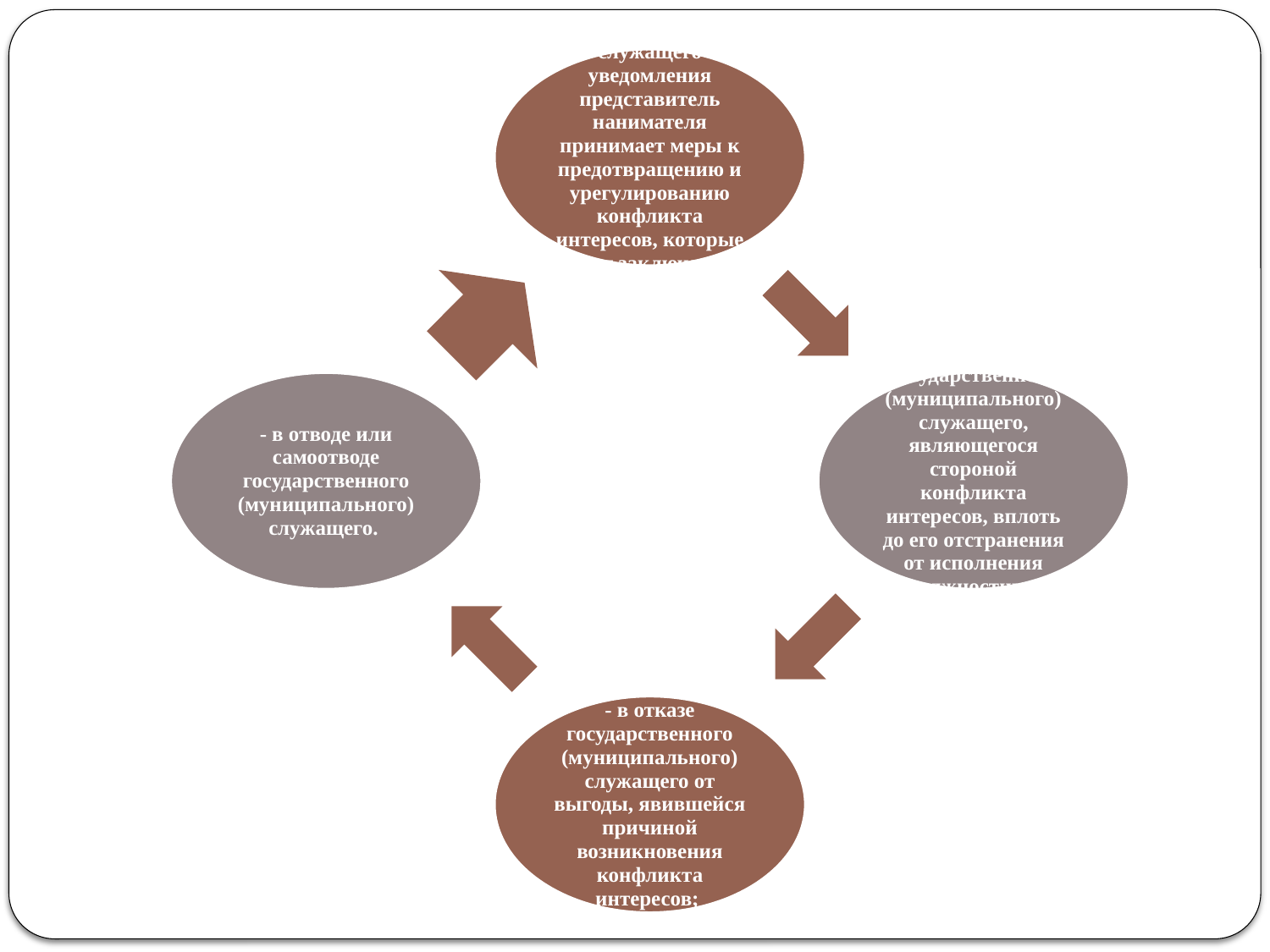

После получения от служащего уведомления представитель нанимателя принимает меры к предотвращению и урегулированию конфликта интересов, которые могут заключаться в следующем:
- в изменении должностного или служебного положения государственного (муниципального) служащего, являющегося стороной конфликта интересов, вплоть до его отстранения от исполнения должностных (служебных) обязанностей в установленном порядке;
- в отказе государственного (муниципального) служащего от выгоды, явившейся причиной возникновения конфликта интересов;
- в отводе или самоотводе государственного (муниципального) служащего.